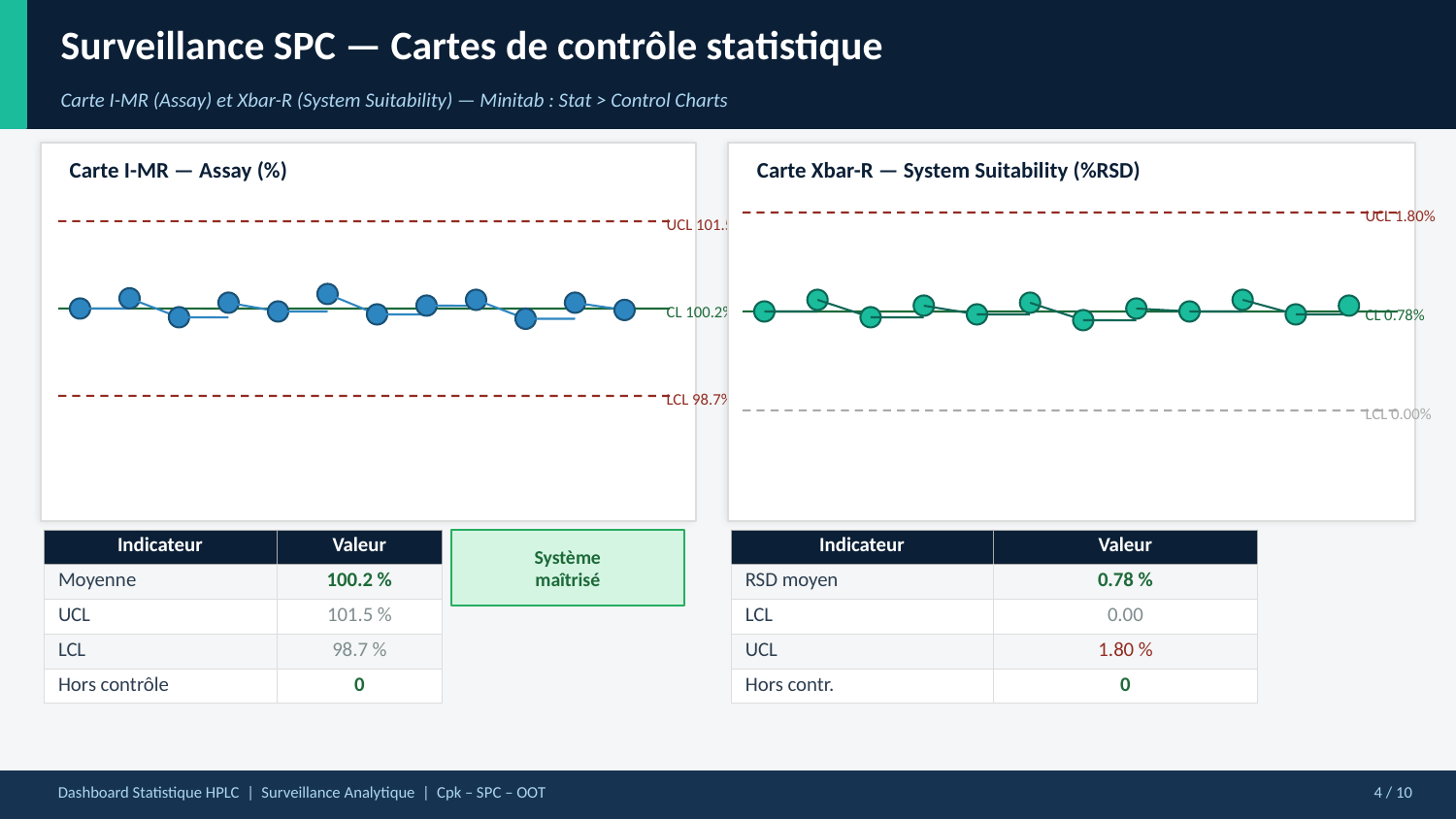

Surveillance SPC — Cartes de contrôle statistique
Carte I-MR (Assay) et Xbar-R (System Suitability) — Minitab : Stat > Control Charts

Carte I-MR — Assay (%)
Carte Xbar-R — System Suitability (%RSD)
UCL 1.80%
UCL 101.5%

CL 100.2%

CL 0.78%

LCL 98.7%

LCL 0.00%

| Indicateur | Valeur |
| --- | --- |
| Moyenne | 100.2 % |
| UCL | 101.5 % |
| LCL | 98.7 % |
| Hors contrôle | 0 |

Système
maîtrisé
| Indicateur | Valeur |
| --- | --- |
| RSD moyen | 0.78 % |
| LCL | 0.00 |
| UCL | 1.80 % |
| Hors contr. | 0 |

Dashboard Statistique HPLC  |  Surveillance Analytique  |  Cpk – SPC – OOT
4 / 10